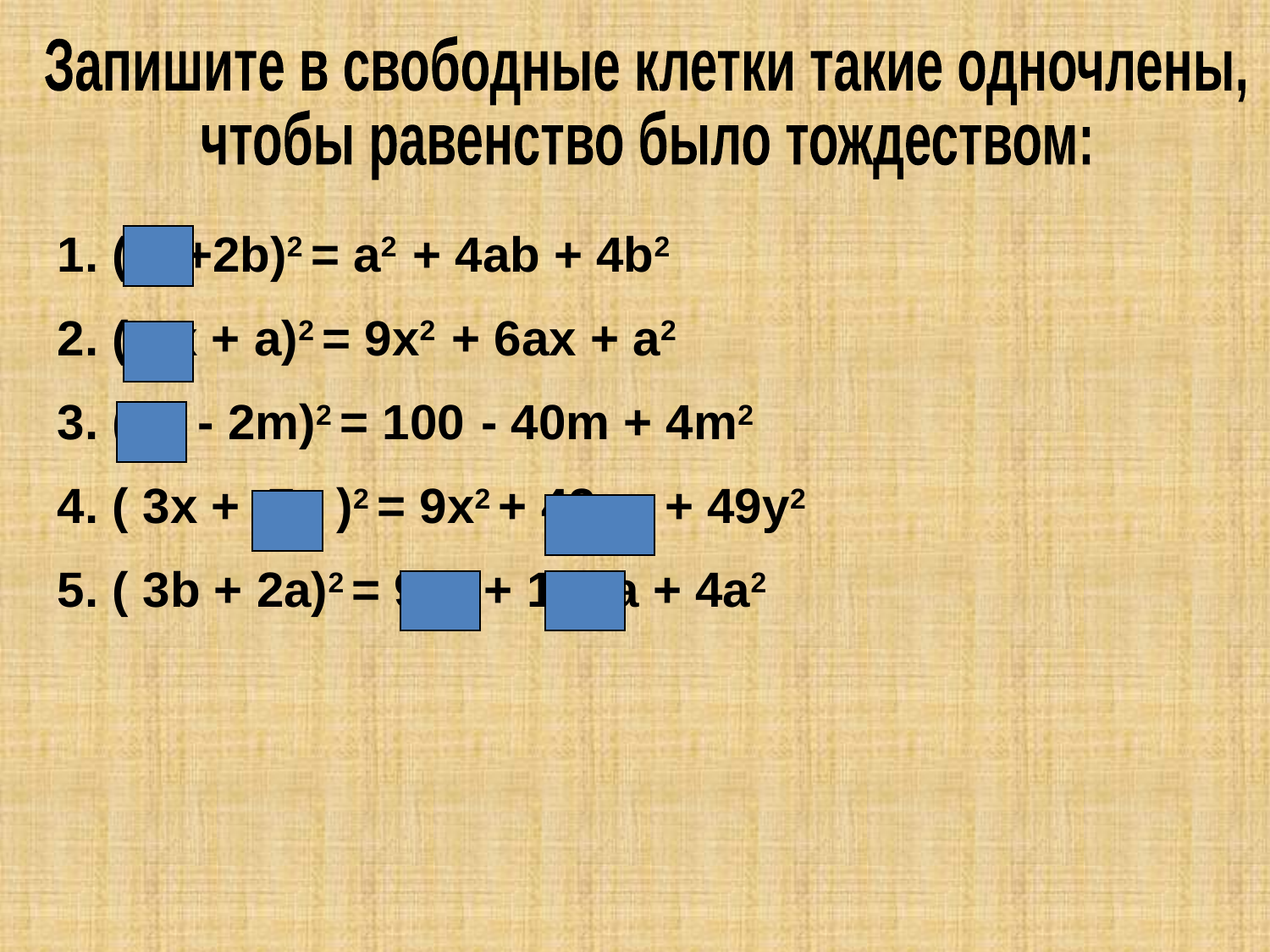

Запишите в свободные клетки такие одночлены,
чтобы равенство было тождеством:
1. ( a +2b)2 = a2  + 4ab + 4b2
2. ( 3x + a)2 = 9x2  + 6ax + a2
3. (10 - 2m)2 = 100  - 40m + 4m2
4. ( 3x +  7y )2 = 9x2 + 42xy + 49y2
5. ( 3b + 2a)2 = 9b2  + 12ba + 4a2